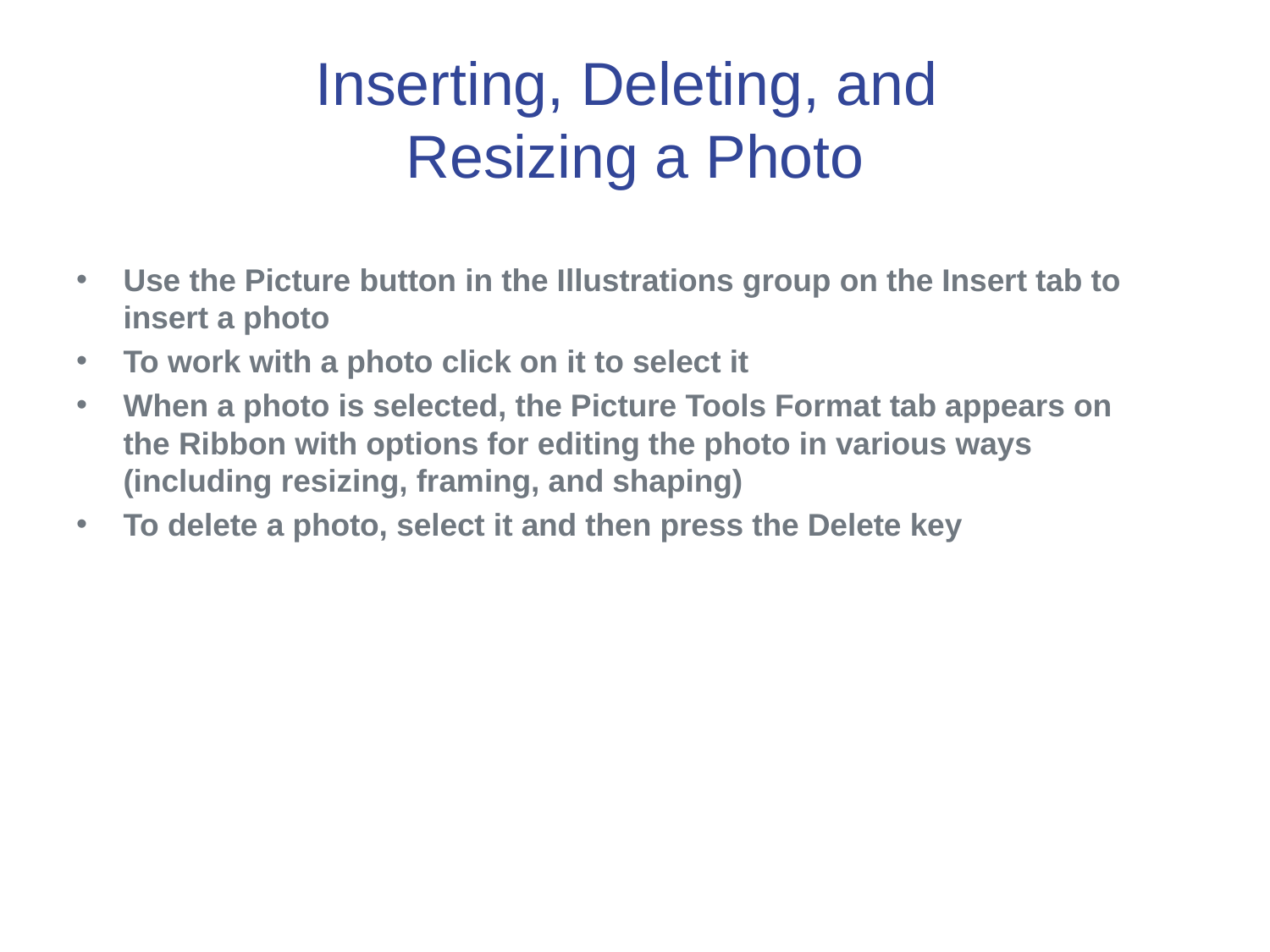

# Inserting, Deleting, and Resizing a Photo
Use the Picture button in the Illustrations group on the Insert tab to insert a photo
To work with a photo click on it to select it
When a photo is selected, the Picture Tools Format tab appears on the Ribbon with options for editing the photo in various ways (including resizing, framing, and shaping)
To delete a photo, select it and then press the Delete key